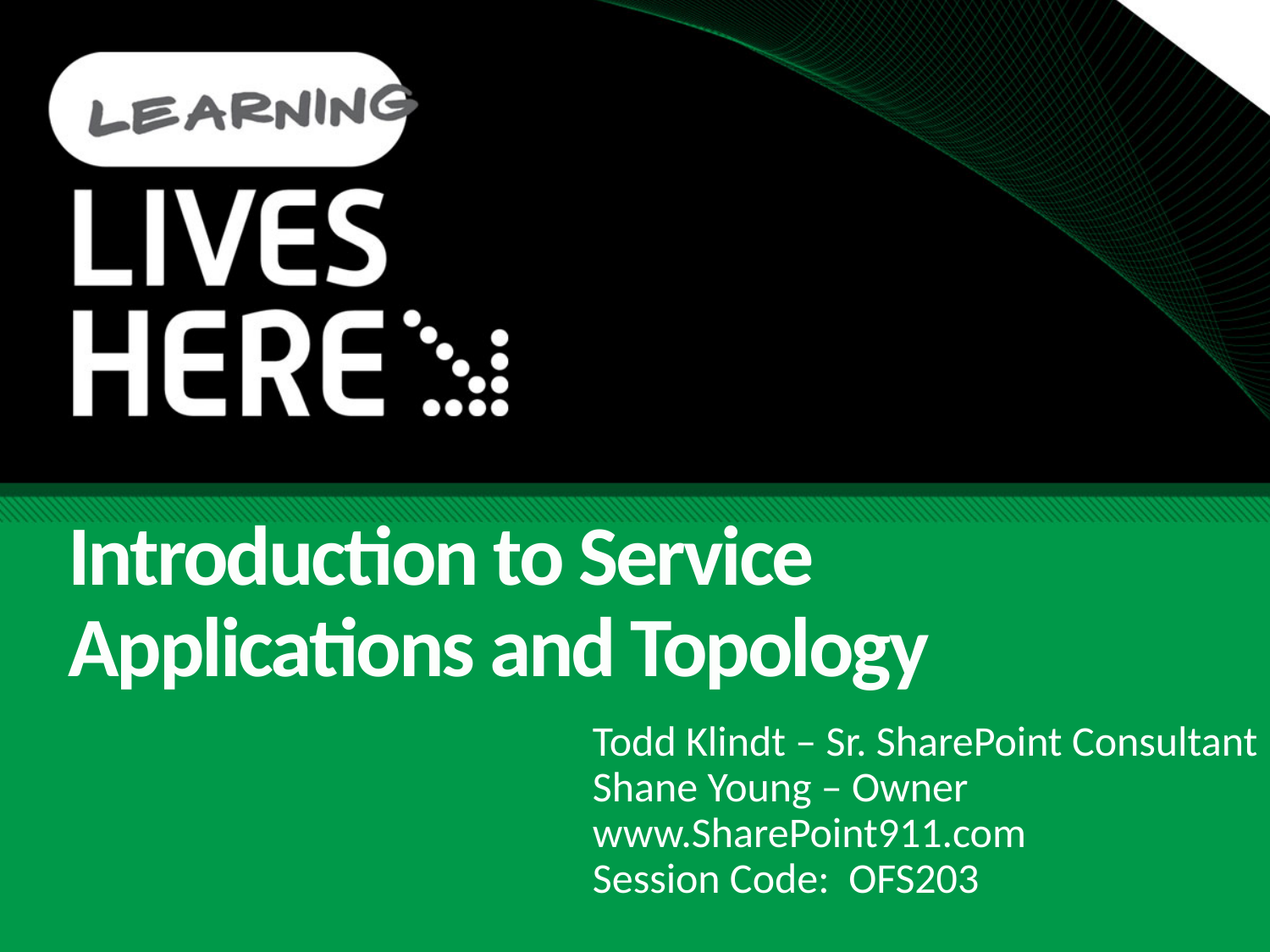

# Introduction to Service Applications and Topology
Todd Klindt – Sr. SharePoint Consultant
Shane Young – Owner
www.SharePoint911.com
Session Code:  OFS203